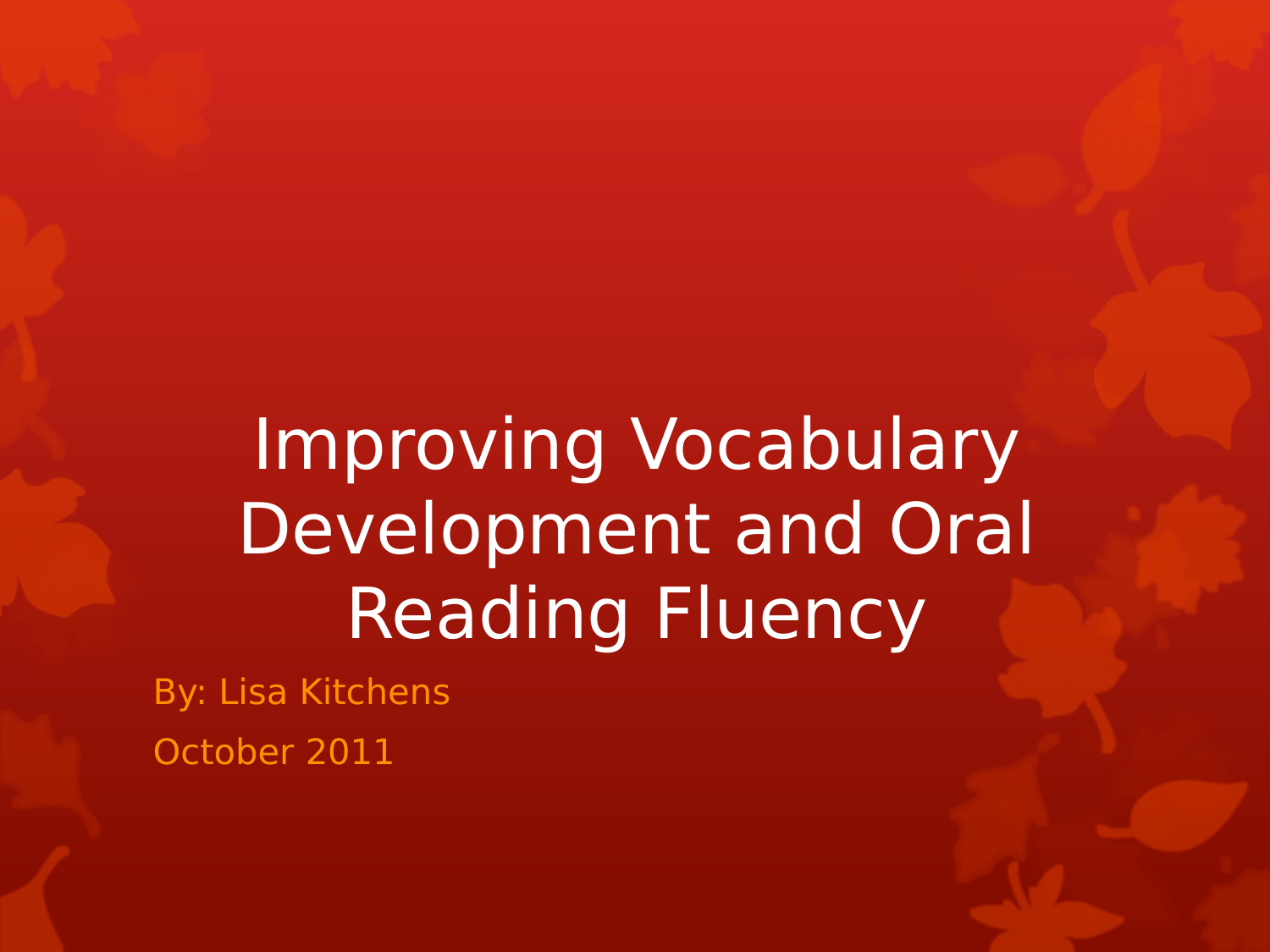

# Improving Vocabulary Development and Oral Reading Fluency
By: Lisa Kitchens
October 2011